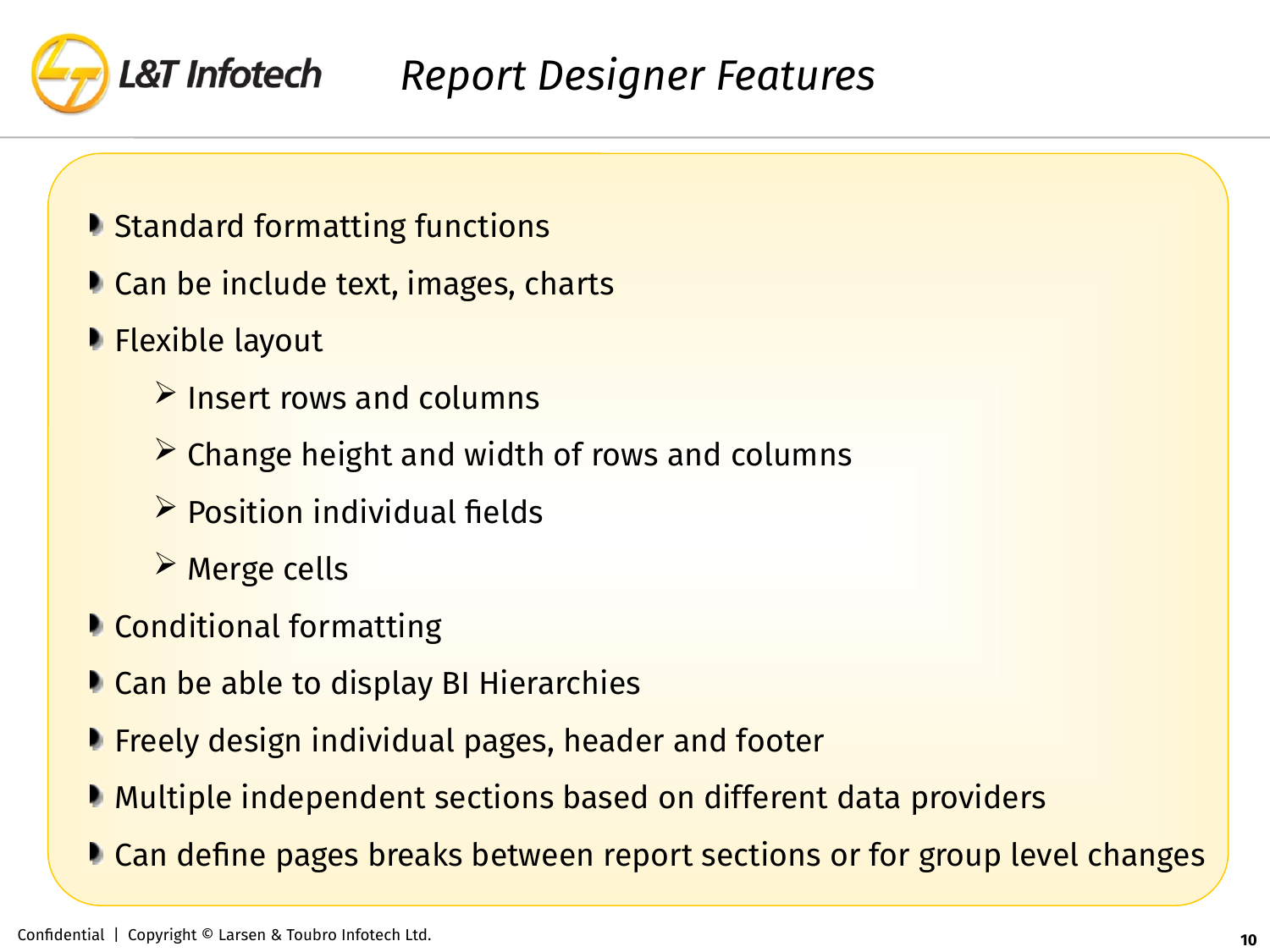

# Report Designer Features
Standard formatting functions
Can be include text, images, charts
Flexible layout
 Insert rows and columns
 Change height and width of rows and columns
 Position individual fields
 Merge cells
Conditional formatting
Can be able to display BI Hierarchies
Freely design individual pages, header and footer
Multiple independent sections based on different data providers
Can define pages breaks between report sections or for group level changes
Confidential  |  Copyright © Larsen & Toubro Infotech Ltd.
10